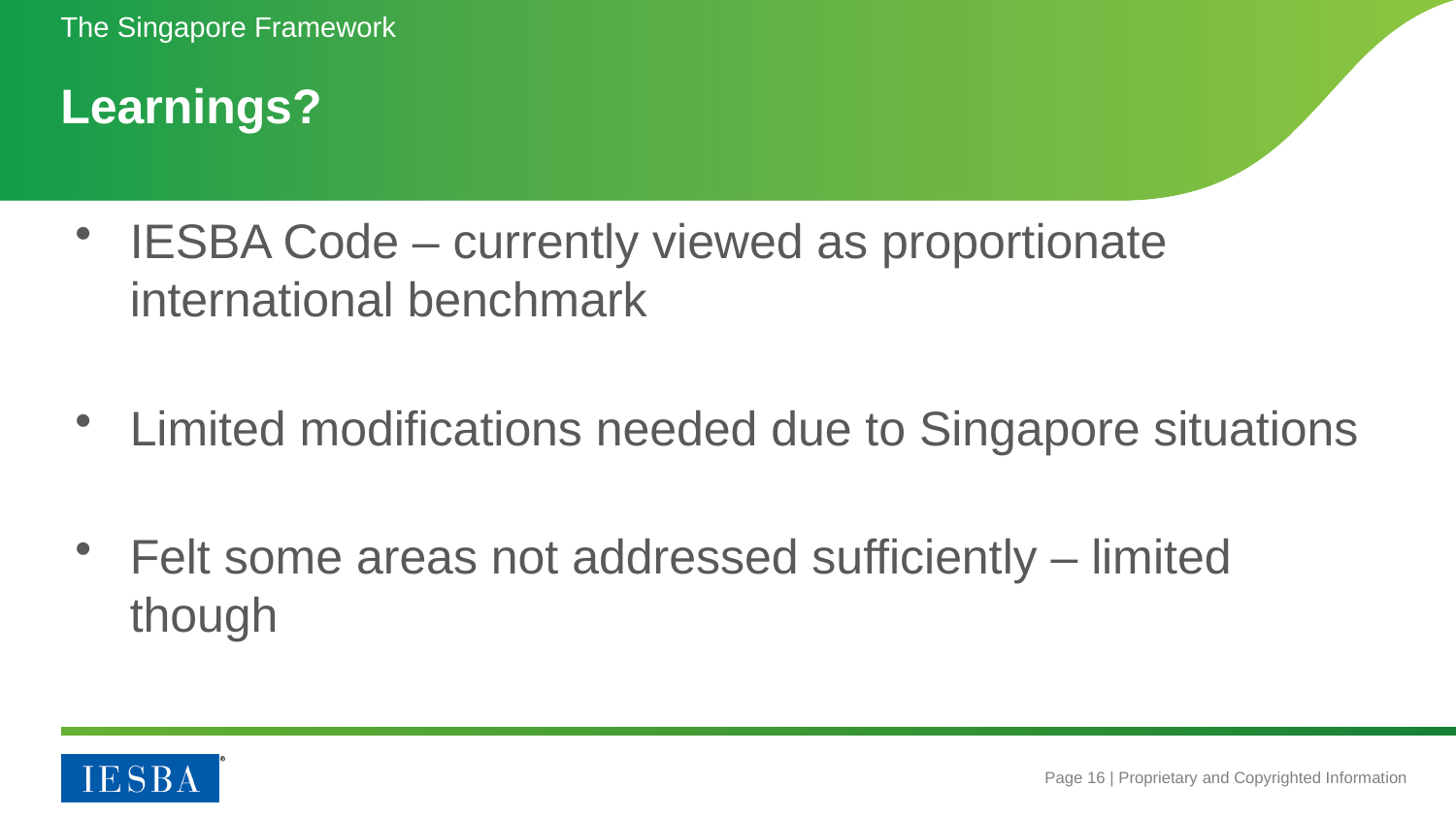

The Singapore Framework

# Learnings?
IESBA Code – currently viewed as proportionate international benchmark

Limited modifications needed due to Singapore situations

Felt some areas not addressed sufficiently – limited though